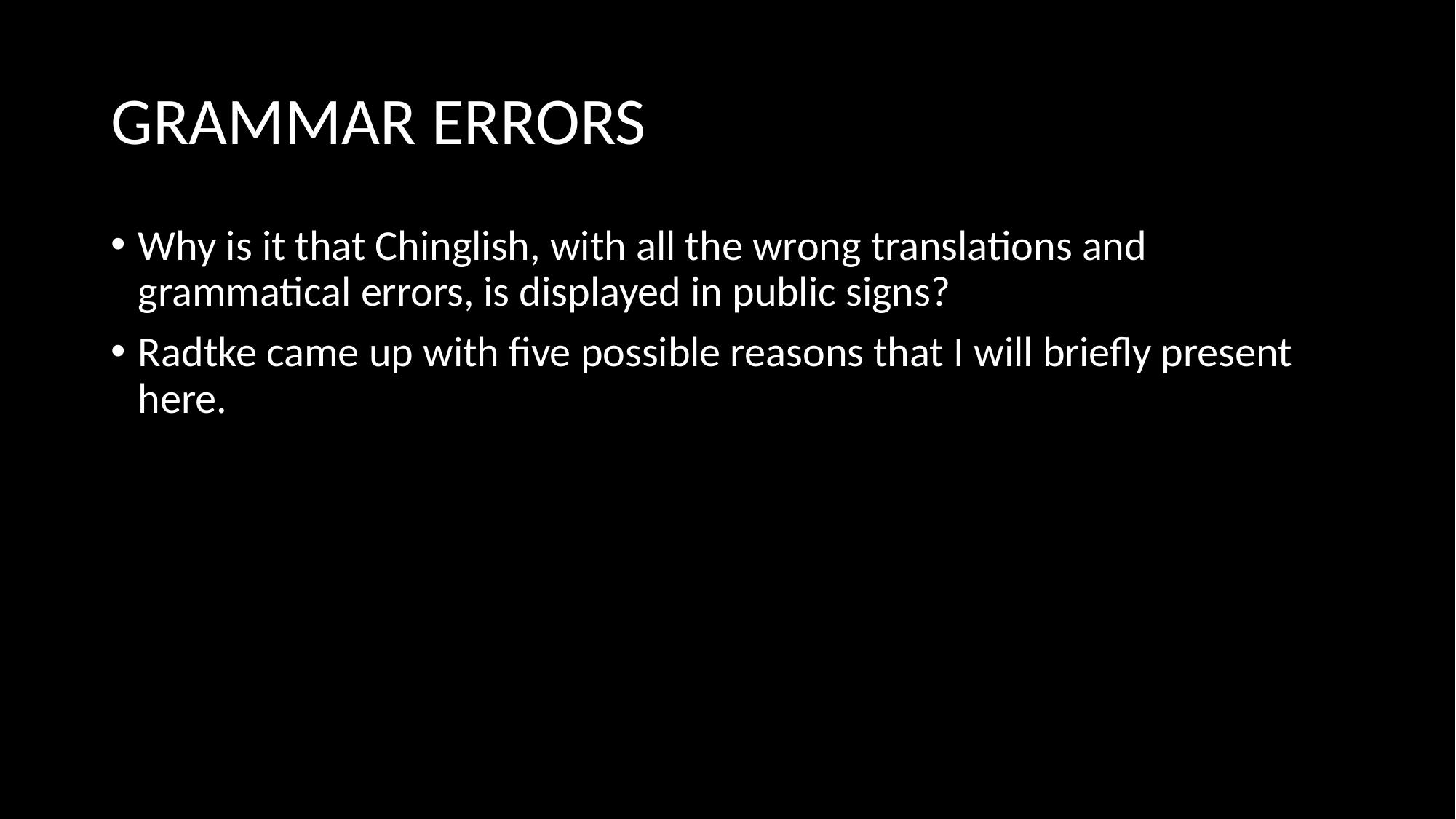

# GRAMMAR ERRORS
Why is it that Chinglish, with all the wrong translations and grammatical errors, is displayed in public signs?
Radtke came up with five possible reasons that I will briefly present here.